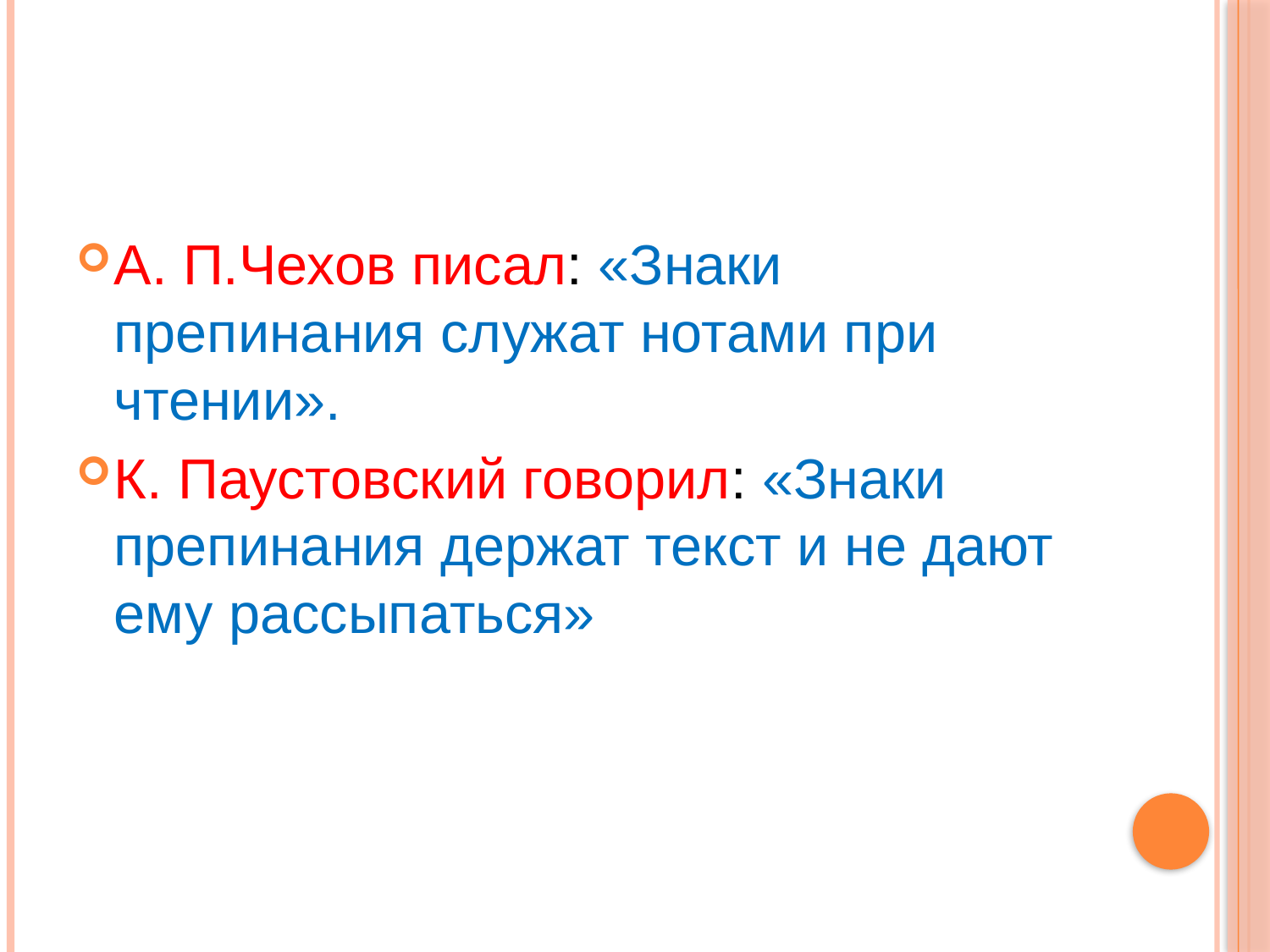

А. П.Чехов писал: «Знаки препинания служат нотами при чтении».
К. Паустовский говорил: «Знаки препинания держат текст и не дают ему рассыпаться»